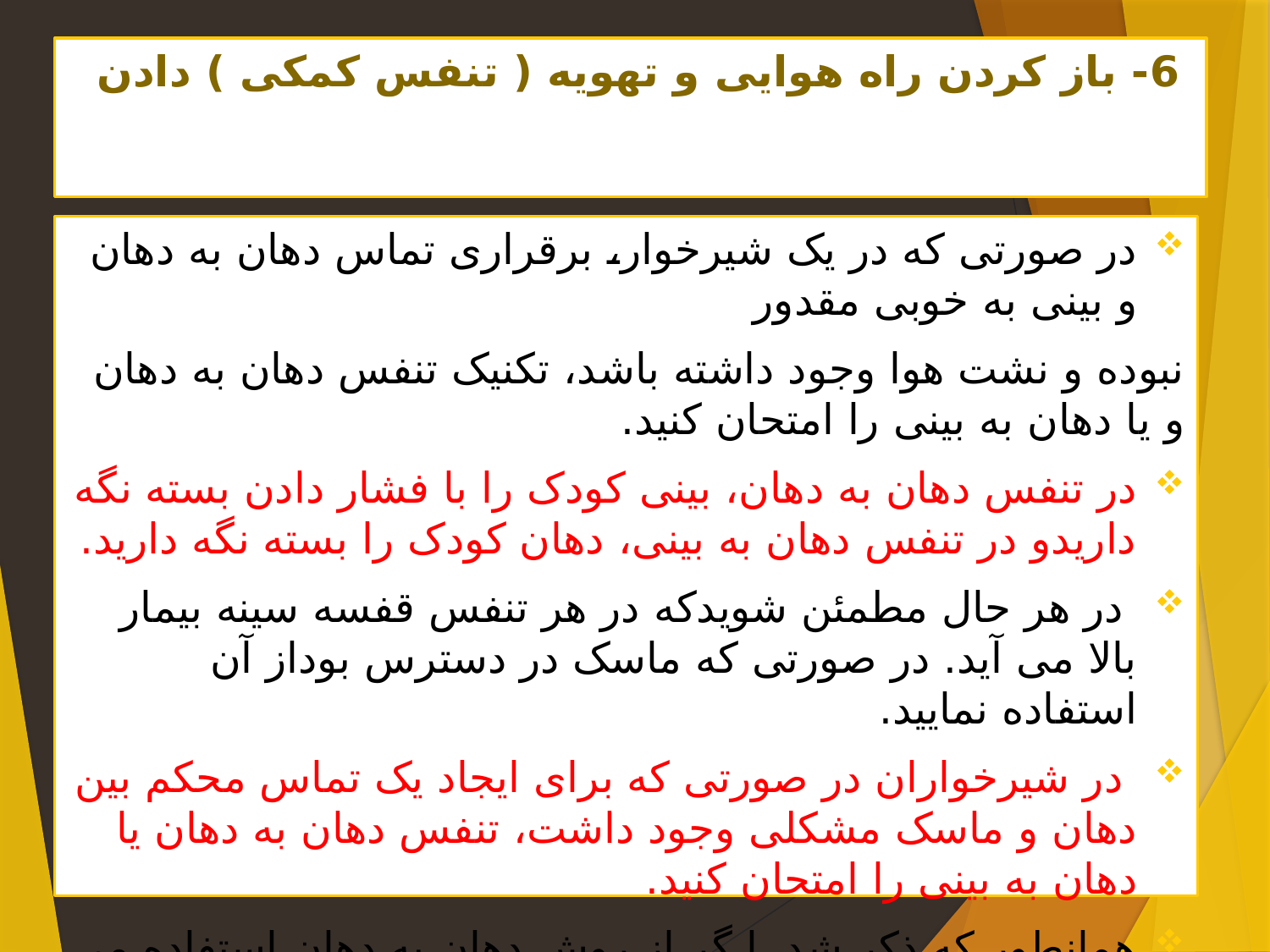

# 6- باز کردن راه هوایی و تهویه ( تنفس کمکی ) دادن
در صورتی که در یک شیرخوار، برقراری تماس دهان به دهان و بینی به خوبی مقدور
نبوده و نشت هوا وجود داشته باشد، تکنیک تنفس دهان به دهان و یا دهان به بینی را امتحان کنید.
در تنفس دهان به دهان، بینی کودک را با فشار دادن بسته نگه داریدو در تنفس دهان به بینی، دهان کودک را بسته نگه دارید.
 در هر حال مطمئن شویدکه در هر تنفس قفسه سینه بیمار بالا می آید. در صورتی که ماسک در دسترس بوداز آن استفاده نمایید.
 در شیرخواران در صورتی که برای ایجاد یک تماس محکم بین دهان و ماسک مشکلی وجود داشت، تنفس دهان به دهان یا دهان به بینی را امتحان کنید.
همانطور که ذکر شد، ا گر از روش دهان به دهان استفاده می کنید،بینی را و در صورتی که از روش دهان به بینی استفاده می کنید، دهان را ببندید.